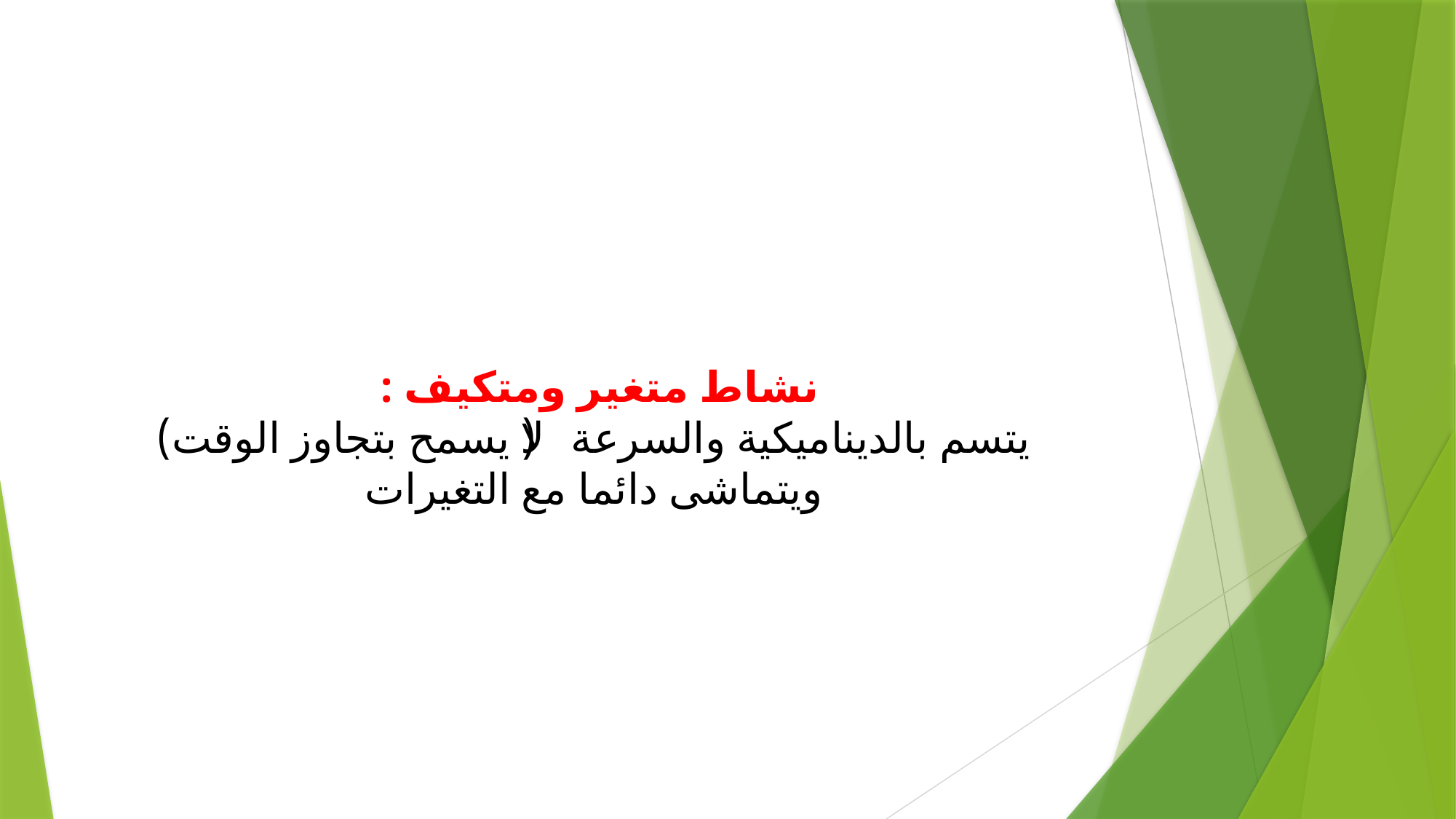

نشاط متغير ومتكيف :
 يتسم بالديناميكية والسرعة (لا يسمح بتجاوز الوقت) ويتماشى دائما مع التغيرات